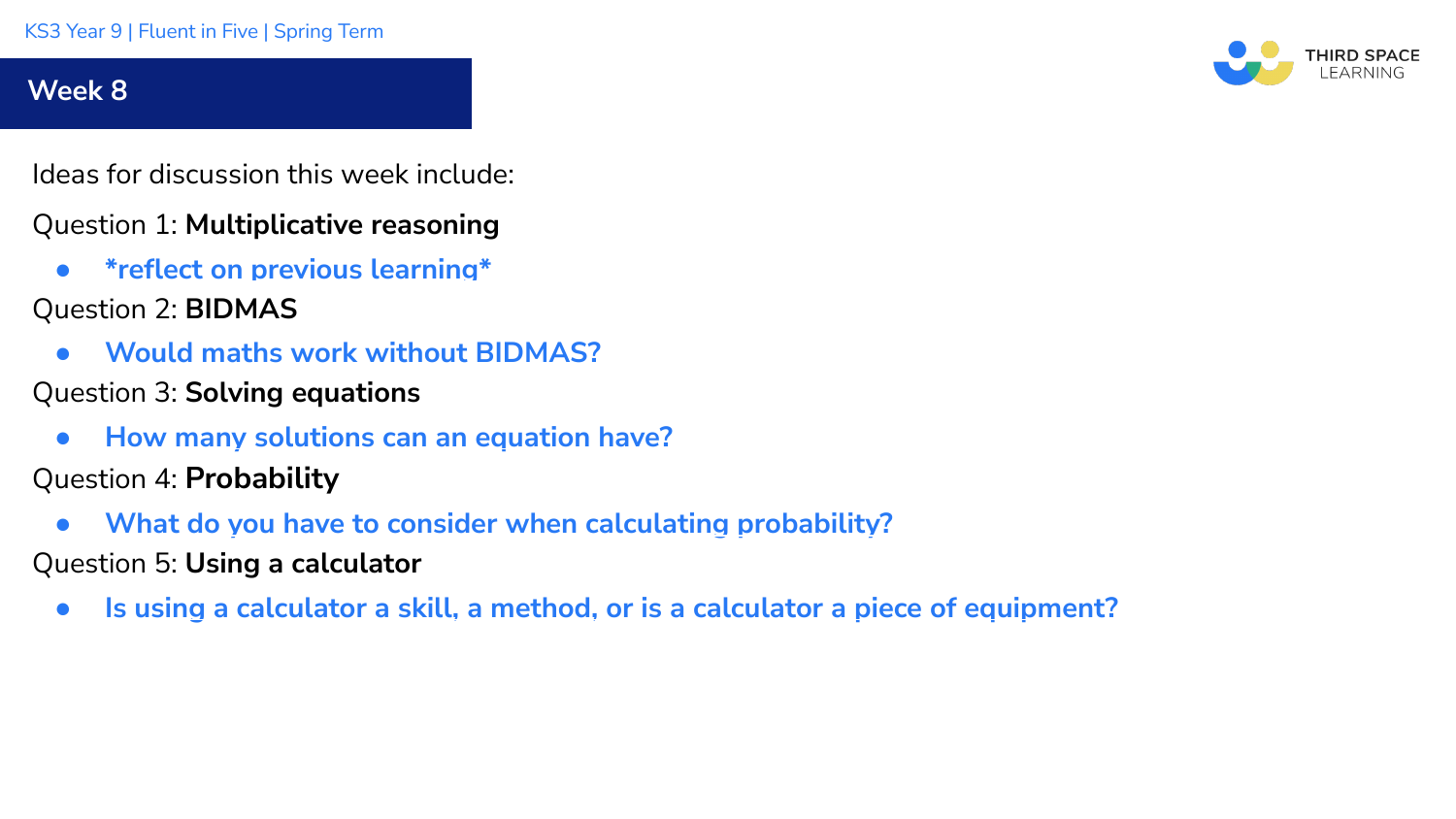

Week 8
| Ideas for discussion this week include: |
| --- |
| Question 1: Multiplicative reasoning \*reflect on previous learning\* |
| Question 2: BIDMAS Would maths work without BIDMAS? |
| Question 3: Solving equations How many solutions can an equation have? |
| Question 4: Probability What do you have to consider when calculating probability? |
| Question 5: Using a calculator Is using a calculator a skill, a method, or is a calculator a piece of equipment? |